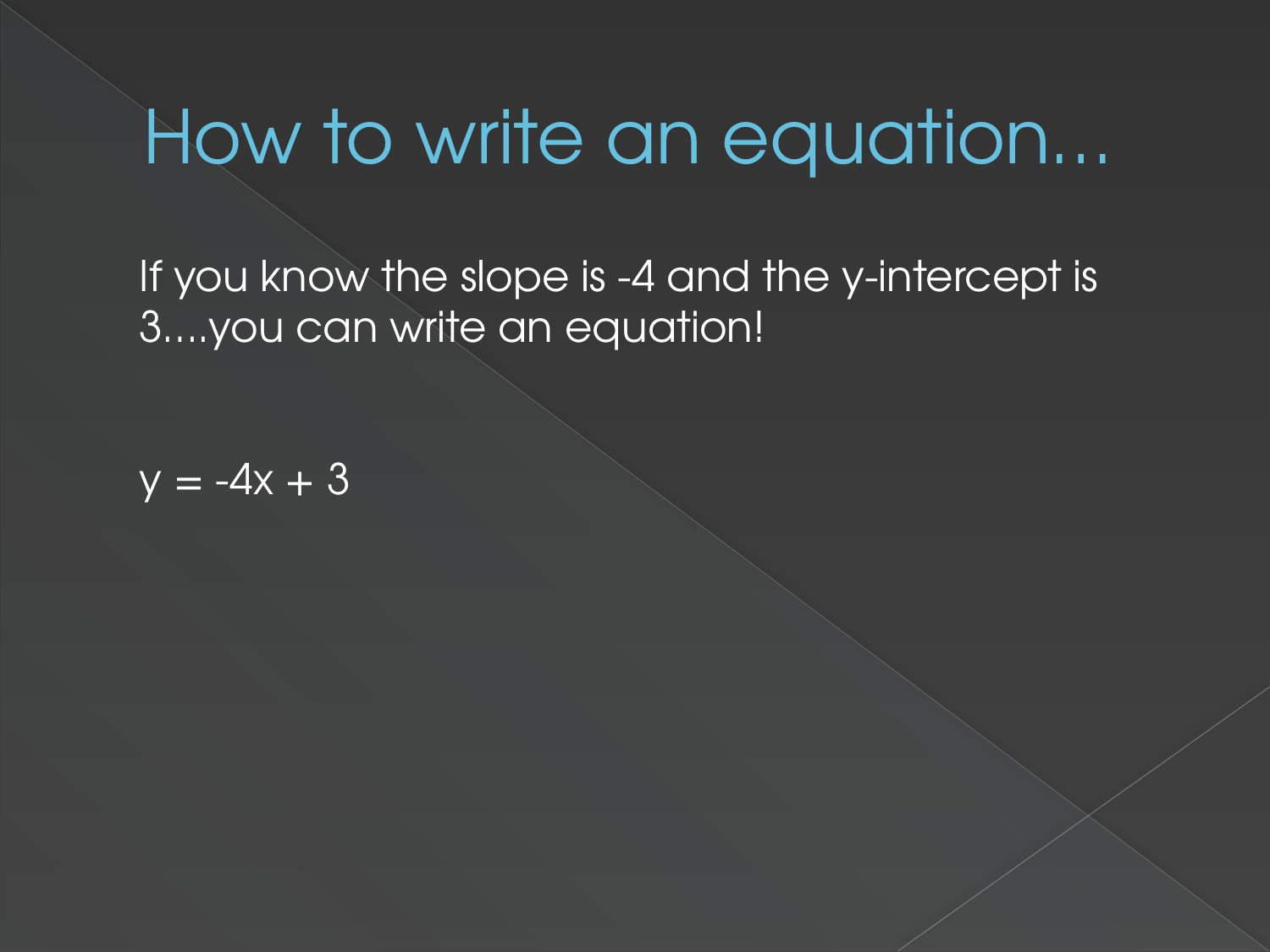

# How to write an equation…
If you know the slope is -4 and the y-intercept is 3….you can write an equation!

y = -4x + 3